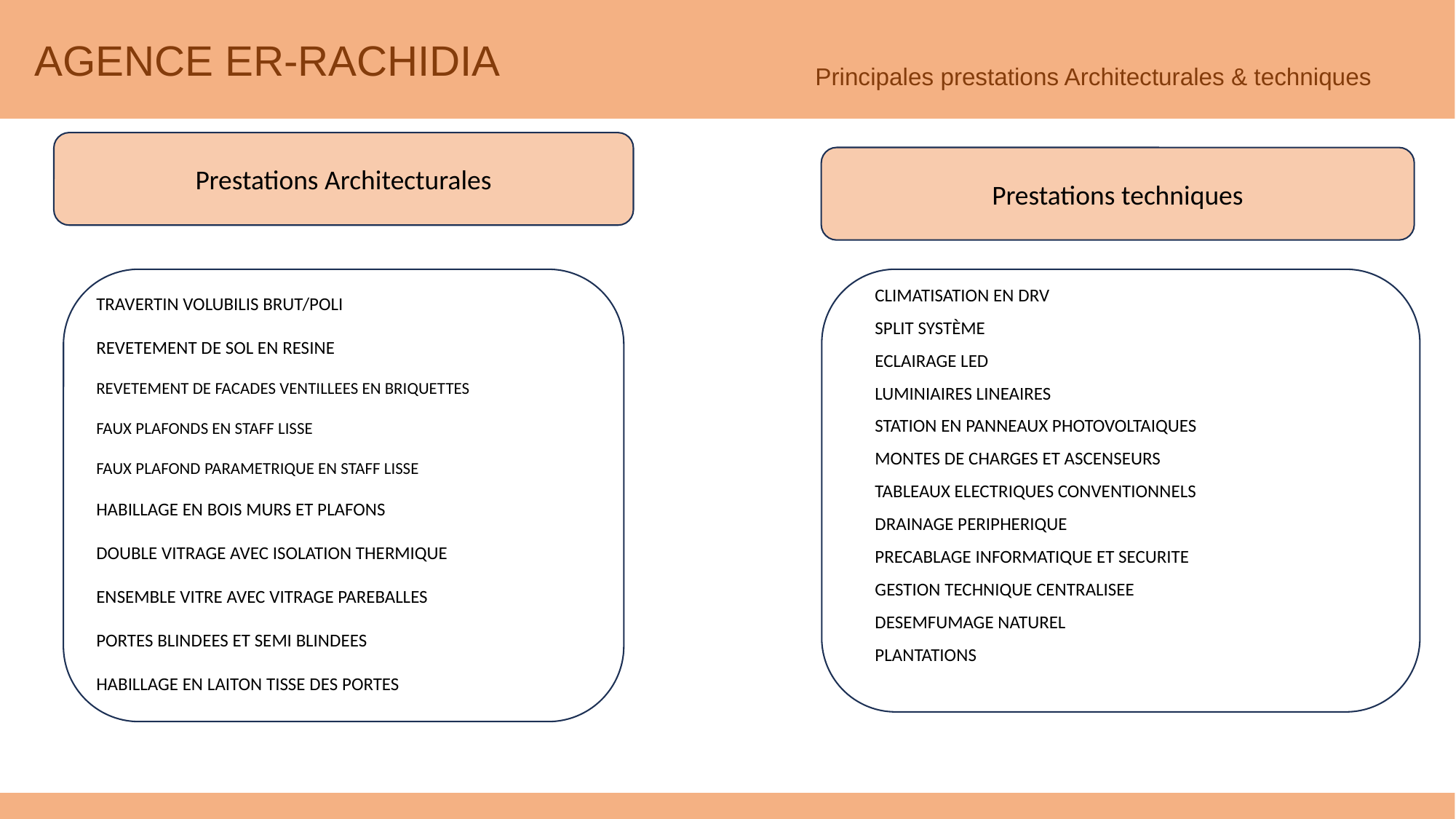

AGENCE ER-RACHIDIA
Principales prestations Architecturales & techniques
Prestations Architecturales
Prestations techniques

TRAVERTIN VOLUBILIS BRUT/POLI

REVETEMENT DE SOL EN RESINE

REVETEMENT DE FACADES VENTILLEES EN BRIQUETTES

FAUX PLAFONDS EN STAFF LISSE

FAUX PLAFOND PARAMETRIQUE EN STAFF LISSE

HABILLAGE EN BOIS MURS ET PLAFONS

DOUBLE VITRAGE AVEC ISOLATION THERMIQUE

ENSEMBLE VITRE AVEC VITRAGE PAREBALLES

PORTES BLINDEES ET SEMI BLINDEES

HABILLAGE EN LAITON TISSE DES PORTES

     CLIMATISATION EN DRV
     SPLIT SYSTÈME
     ECLAIRAGE LED
     LUMINIAIRES LINEAIRES
     STATION EN PANNEAUX PHOTOVOLTAIQUES
     MONTES DE CHARGES ET ASCENSEURS
     TABLEAUX ELECTRIQUES CONVENTIONNELS
     DRAINAGE PERIPHERIQUE
     PRECABLAGE INFORMATIQUE ET SECURITE
     GESTION TECHNIQUE CENTRALISEE
     DESEMFUMAGE NATUREL
     PLANTATIONS